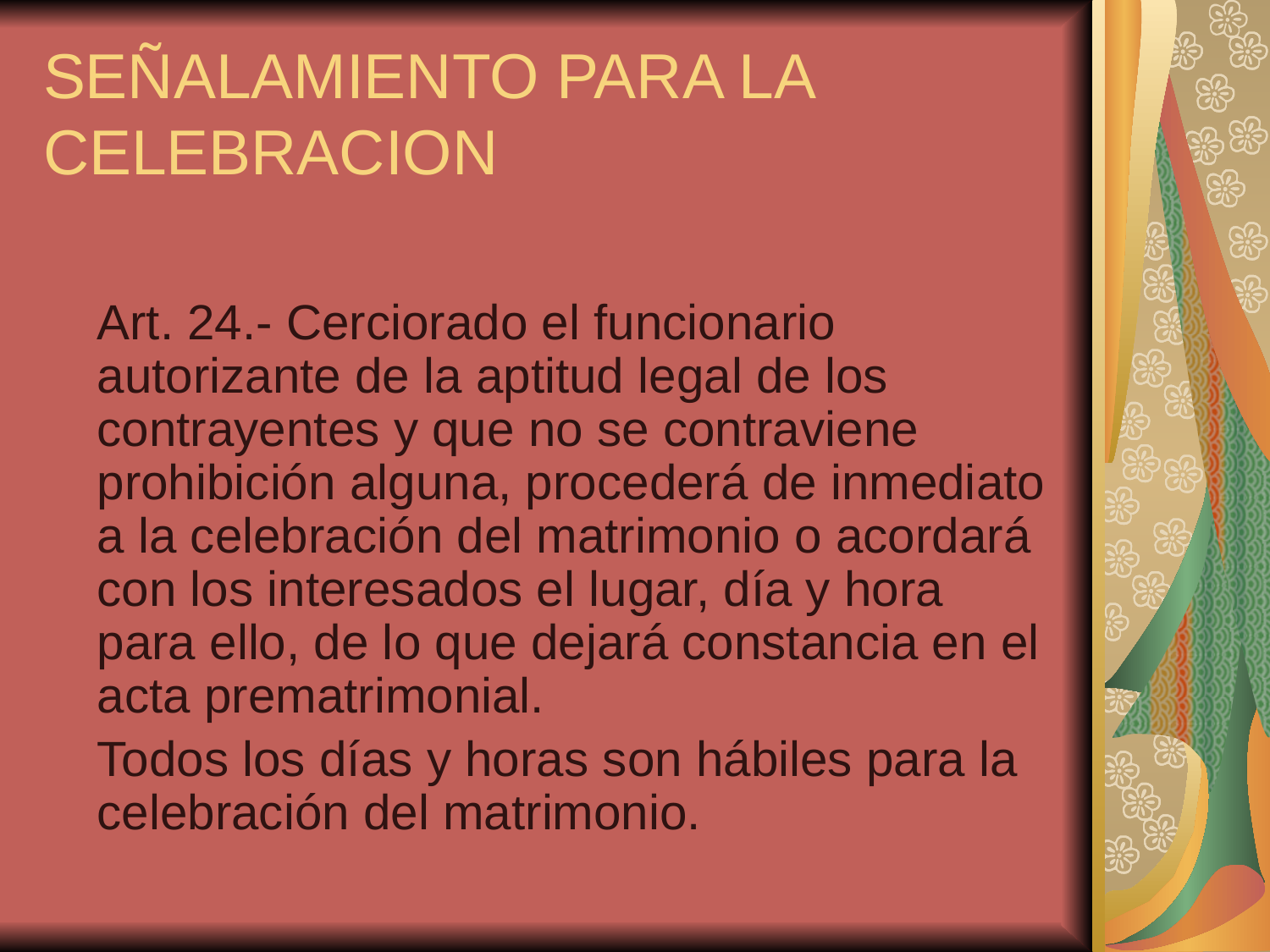

SEÑALAMIENTO PARA LA CELEBRACION

	Art. 24.- Cerciorado el funcionario autorizante de la aptitud legal de los contrayentes y que no se contraviene prohibición alguna, procederá de inmediato a la celebración del matrimonio o acordará con los interesados el lugar, día y hora para ello, de lo que dejará constancia en el acta prematrimonial.
	Todos los días y horas son hábiles para la celebración del matrimonio.